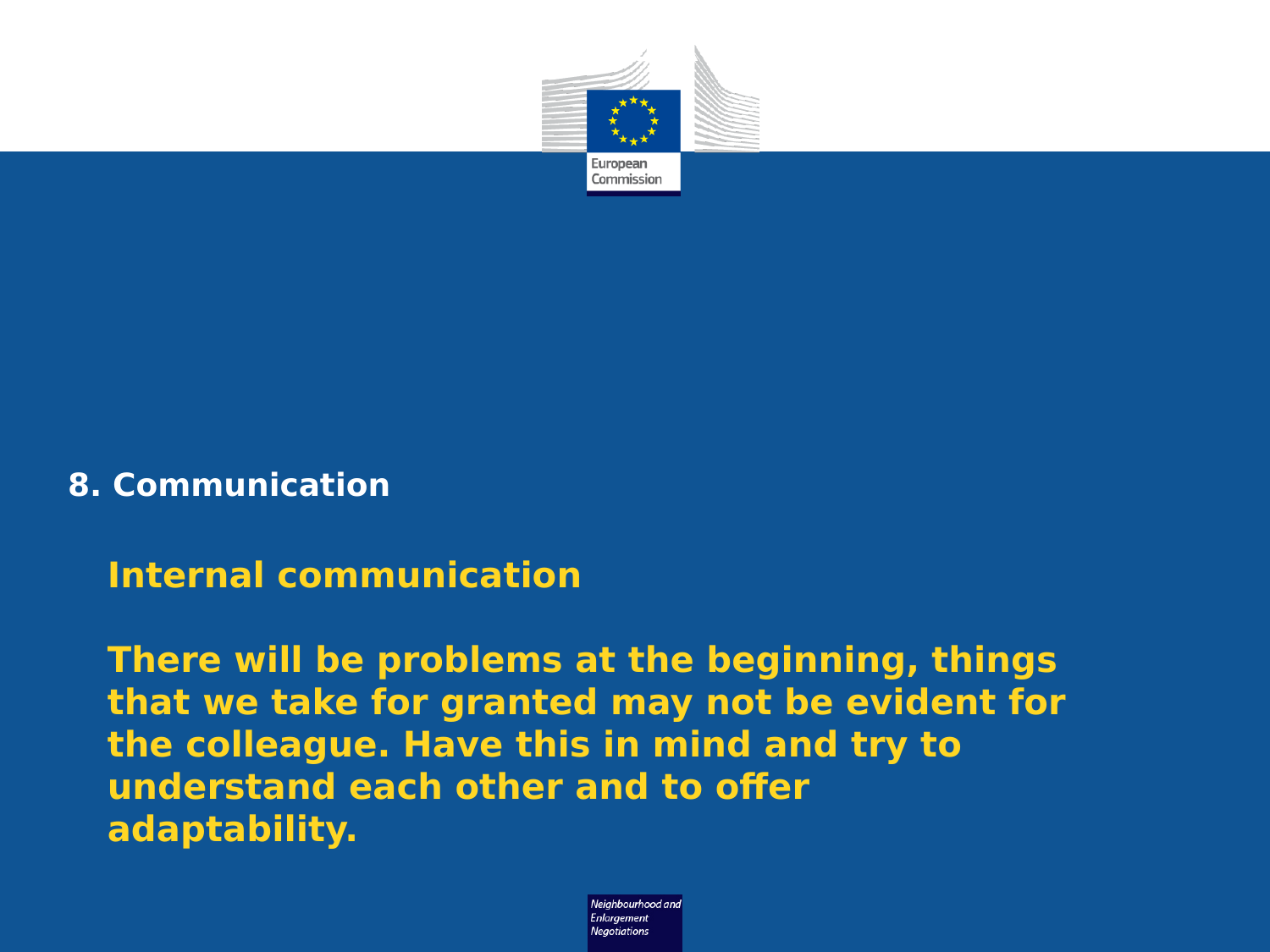

# Practical advice provided to RTAs

8. Communication

Internal communication

There will be problems at the beginning, things that we take for granted may not be evident for the colleague. Have this in mind and try to understand each other and to offer adaptability.